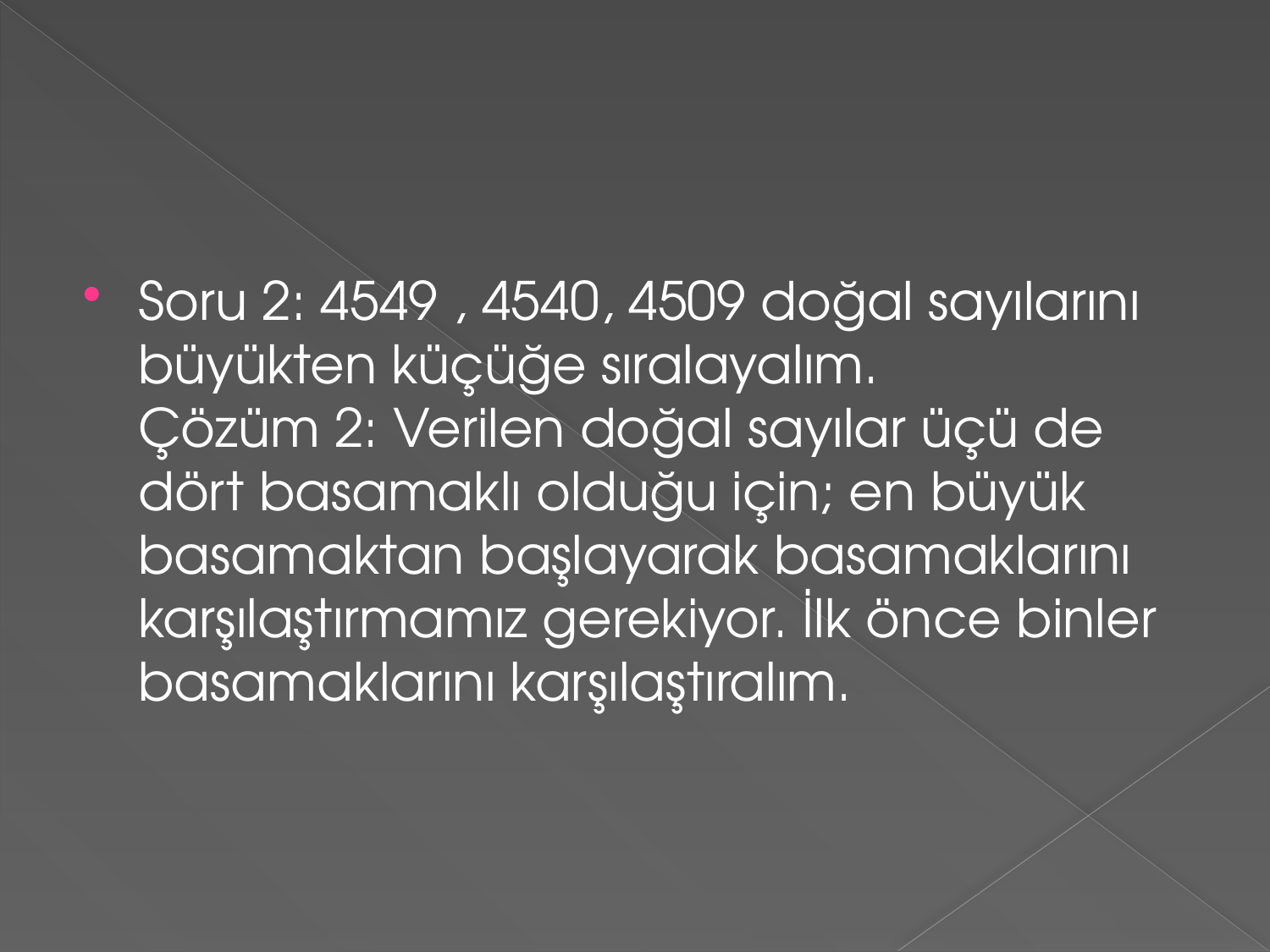

#
Soru 2: 4549 , 4540, 4509 doğal sayılarını büyükten küçüğe sıralayalım.
Çözüm 2: Verilen doğal sayılar üçü de dört basamaklı olduğu için; en büyük basamaktan başlayarak basamaklarını karşılaştırmamız gerekiyor. İlk önce binler basamaklarını karşılaştıralım.